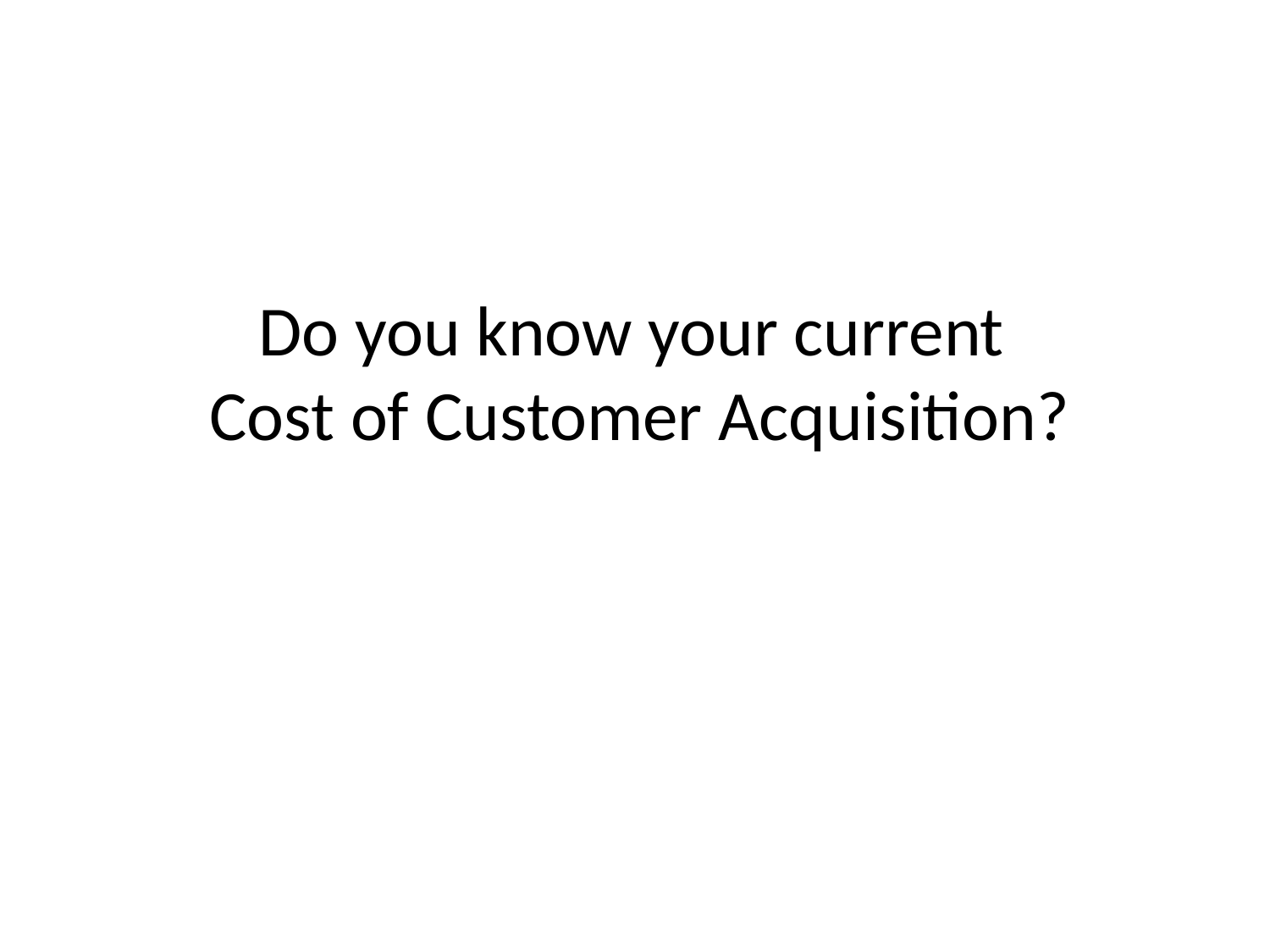

Do you know your current
Cost of Customer Acquisition?

You’re not likely to improve
what you do not measure.